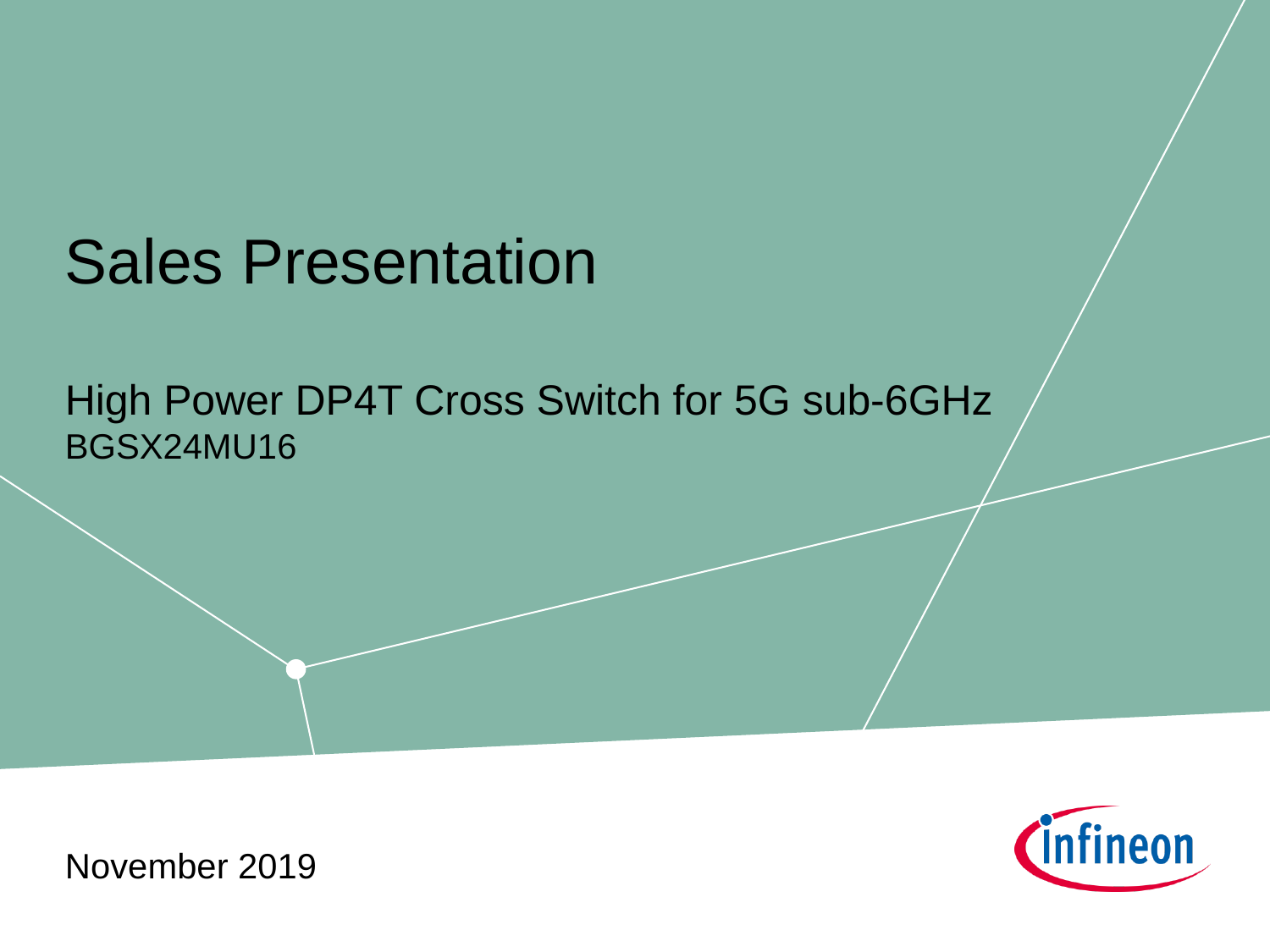

Sales Presentation
High Power DP4T Cross Switch for 5G sub-6GHz
BGSX24MU16
November 2019